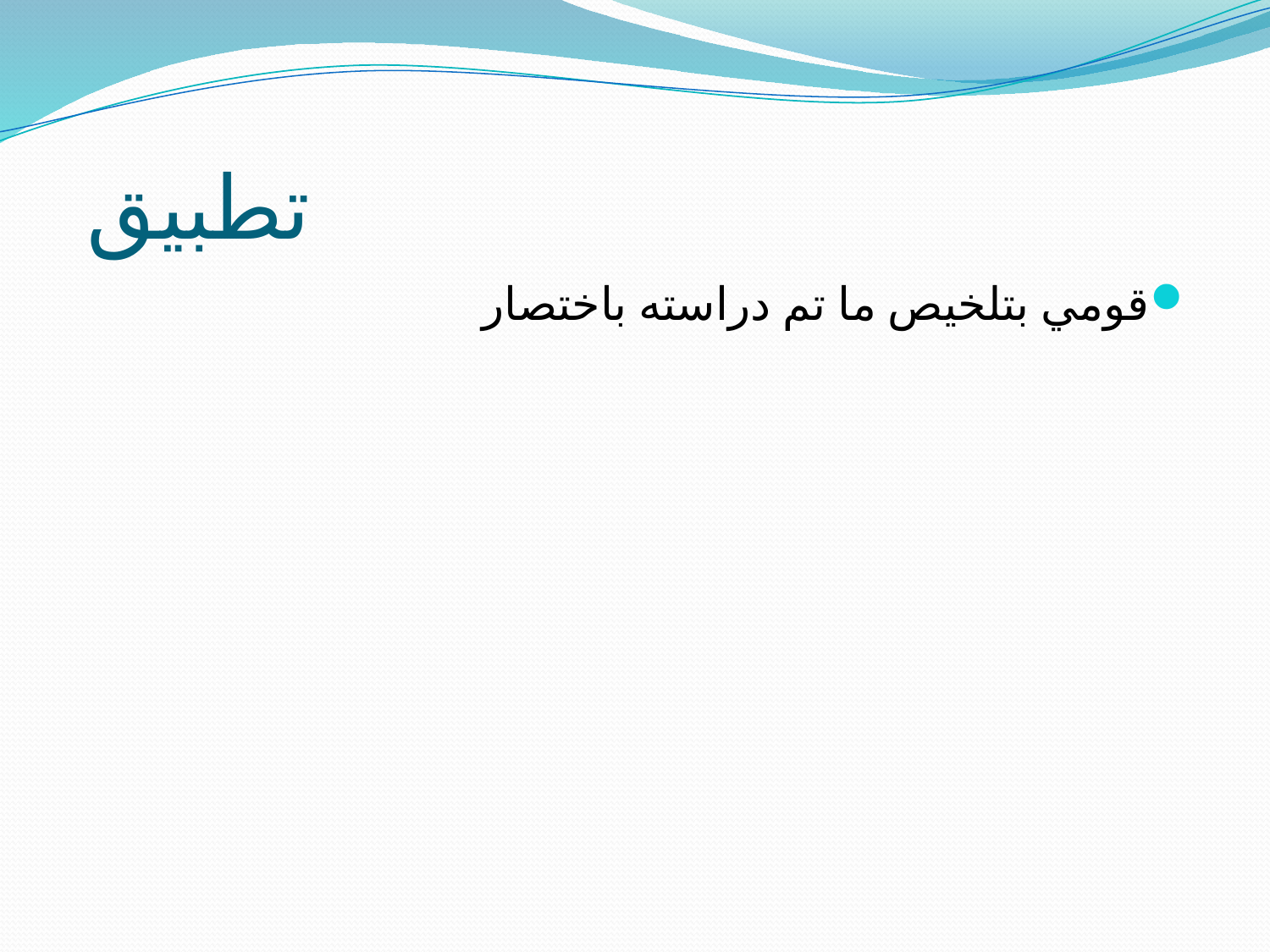

# تطبيق
قومي بتلخيص ما تم دراسته باختصار